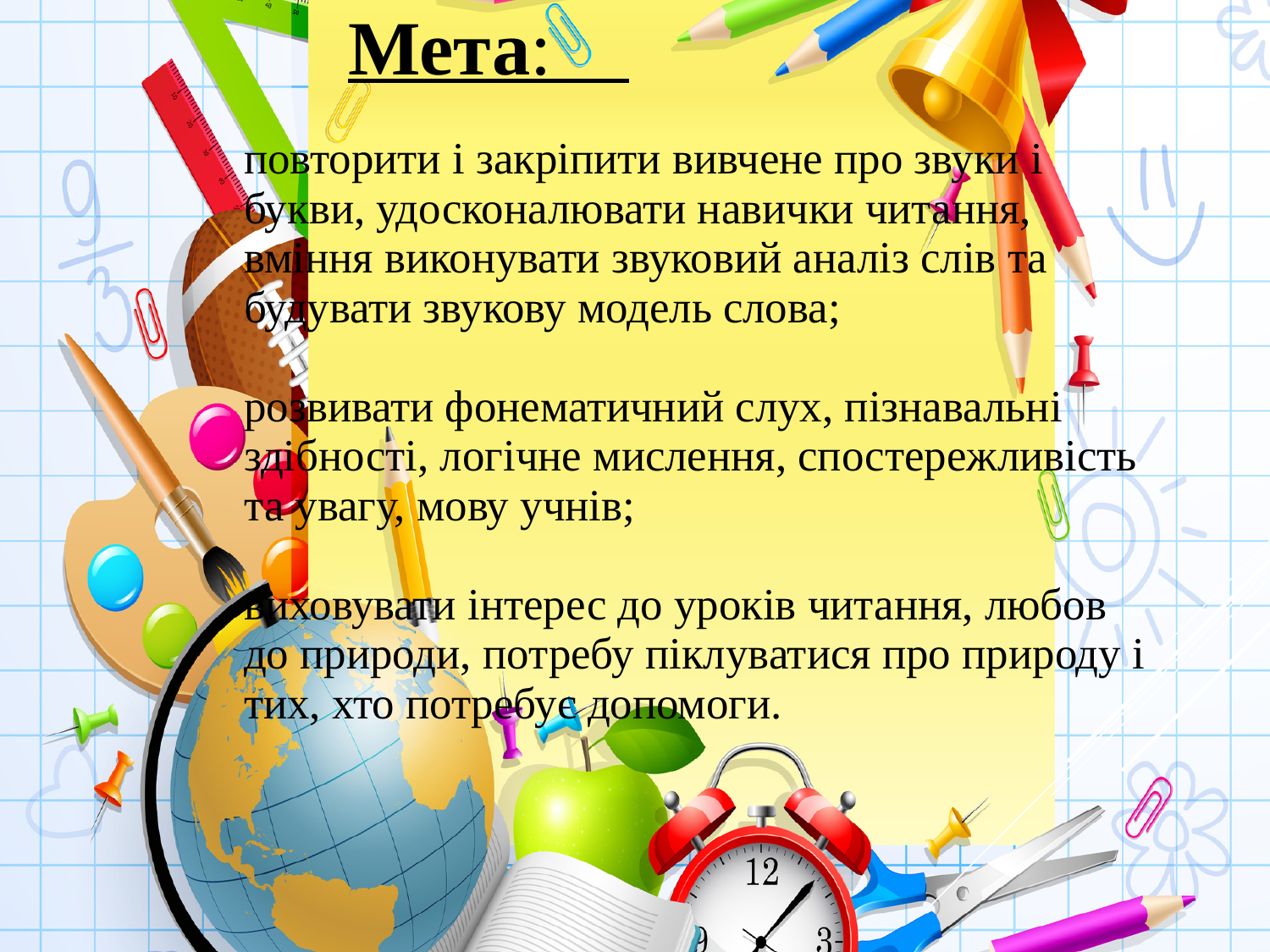

Мета:
повторити і закріпити вивчене про звуки і букви, удосконалювати навички читання, вміння виконувати звуковий аналіз слів та будувати звукову модель слова;
розвивати фонематичний слух, пізнавальні здібності, логічне мислення, спостережливість та увагу, мову учнів;
виховувати інтерес до уроків читання, любов до природи, потребу піклуватися про природу і тих, хто потребує допомоги.